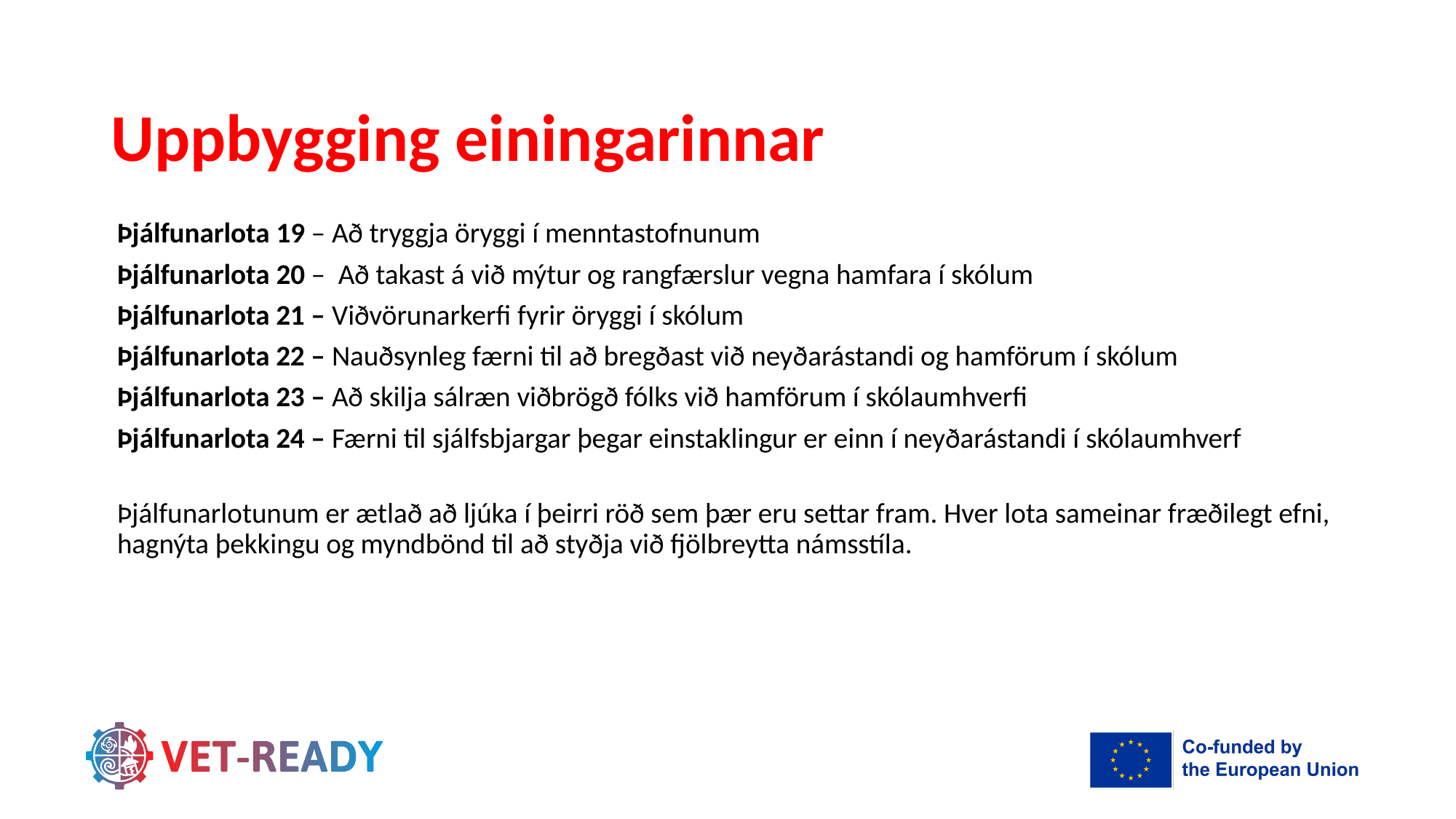

# Uppbygging einingarinnar
Þjálfunarlota 19 – Að tryggja öryggi í menntastofnunum
Þjálfunarlota 20 –  Að takast á við mýtur og rangfærslur vegna hamfara í skólum
Þjálfunarlota 21 – Viðvörunarkerfi fyrir öryggi í skólum
Þjálfunarlota 22 – Nauðsynleg færni til að bregðast við neyðarástandi og hamförum í skólum
Þjálfunarlota 23 – Að skilja sálræn viðbrögð fólks við hamförum í skólaumhverfi
Þjálfunarlota 24 – Færni til sjálfsbjargar þegar einstaklingur er einn í neyðarástandi í skólaumhverf

Þjálfunarlotunum er ætlað að ljúka í þeirri röð sem þær eru settar fram. Hver lota sameinar fræðilegt efni, hagnýta þekkingu og myndbönd til að styðja við fjölbreytta námsstíla.